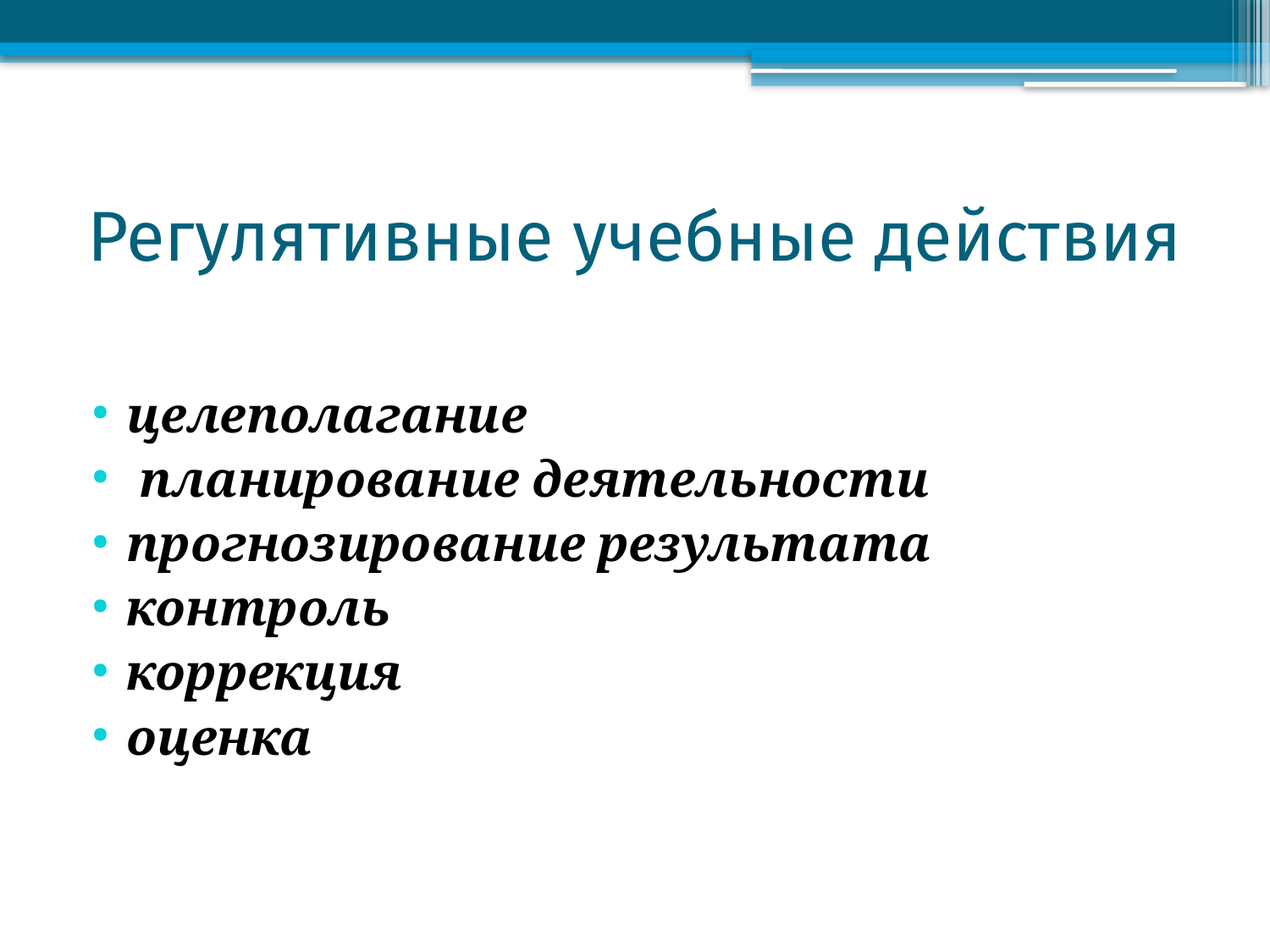

# Регулятивные учебные действия

целеполагание
 планирование деятельности
прогнозирование результата
контроль
коррекция
оценка